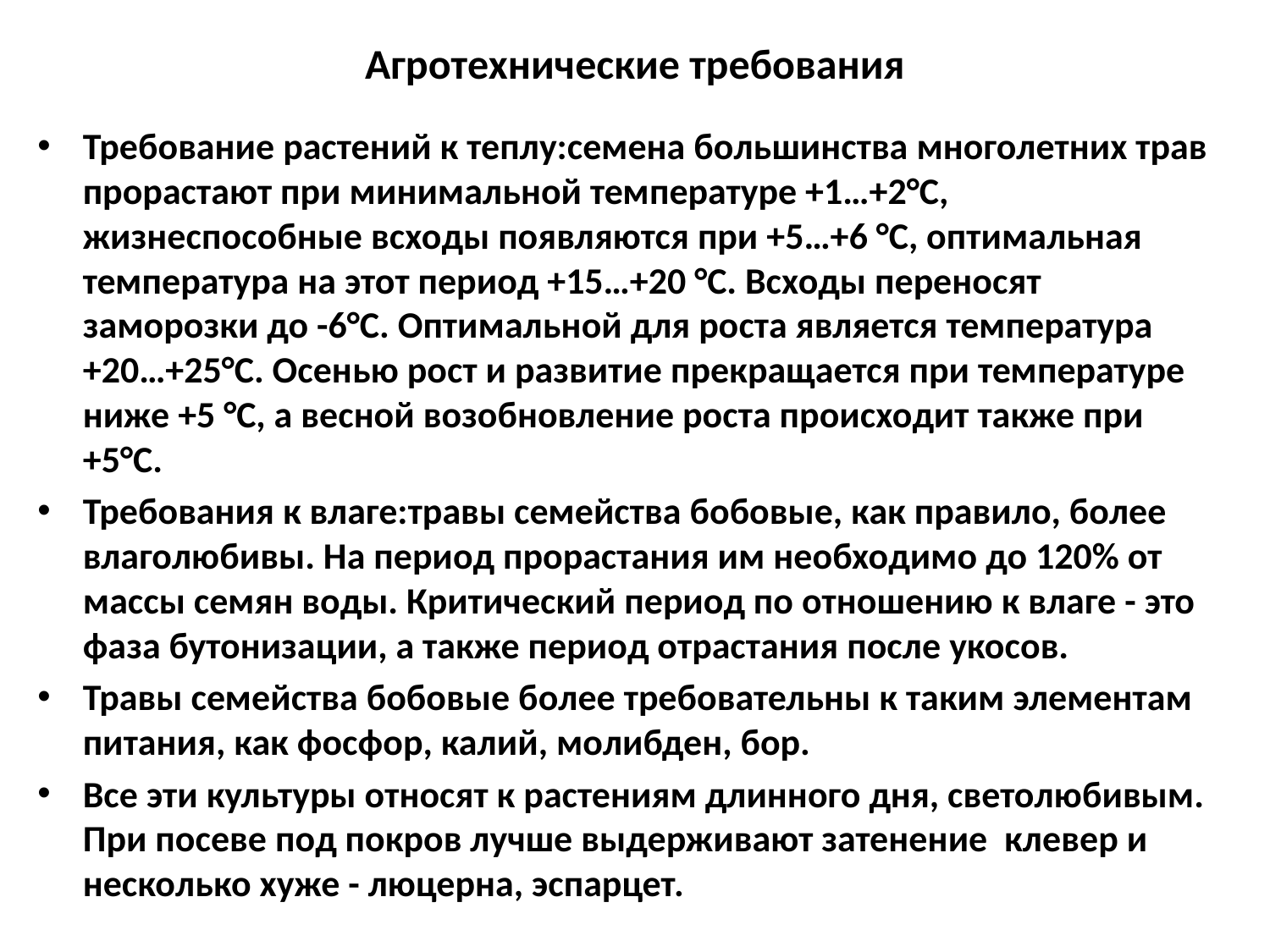

# Агротехнические требования
Требование растений к теплу:семена большинства многолетних трав прорастают при минимальной температуре +1…+2°С, жизнеспособные всходы появляются при +5…+6 °С, оптимальная температура на этот период +15…+20 °С. Всходы переносят заморозки до -6°С. Оптимальной для роста является температура +20…+25°С. Осенью рост и развитие прекращается при температуре ниже +5 °С, а весной возобновление роста происходит также при +5°С.
Требования к влаге:травы семейства бобовые, как правило, более влаголюбивы. На период прорастания им необходимо до 120% от массы семян воды. Критический период по отношению к влаге - это фаза бутонизации, а также период отрастания после укосов.
Травы семейства бобовые более требовательны к таким элементам питания, как фосфор, калий, молибден, бор.
Все эти культуры относят к растениям длинного дня, светолюбивым. При посеве под покров лучше выдерживают затенение  клевер и несколько хуже - люцерна, эспарцет.